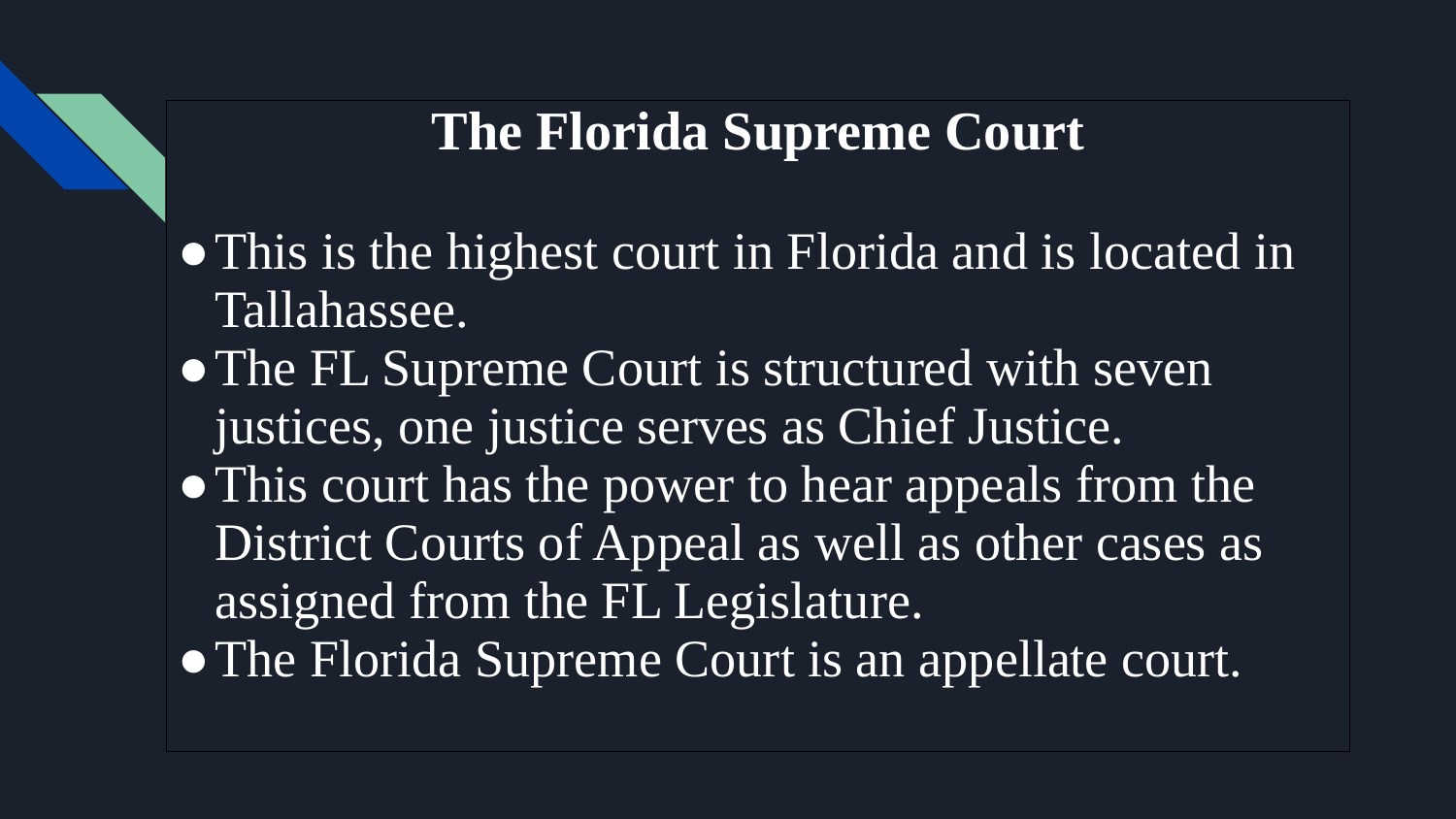

| The Florida Supreme Court This is the highest court in Florida and is located in Tallahassee. The FL Supreme Court is structured with seven justices, one justice serves as Chief Justice. This court has the power to hear appeals from the District Courts of Appeal as well as other cases as assigned from the FL Legislature. The Florida Supreme Court is an appellate court. |
| --- |